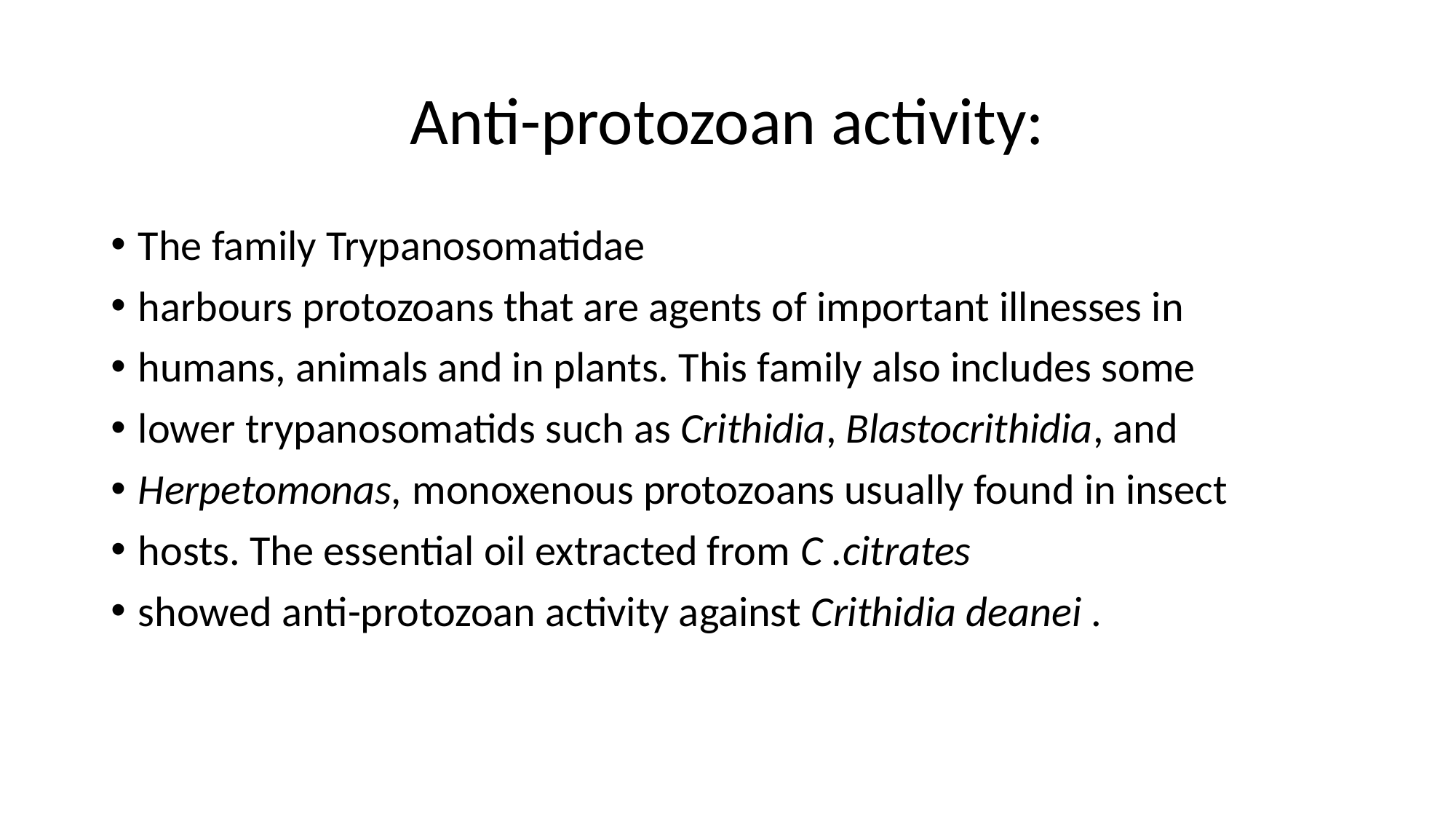

# Anti-protozoan activity:
The family Trypanosomatidae
harbours protozoans that are agents of important illnesses in
humans, animals and in plants. This family also includes some
lower trypanosomatids such as Crithidia, Blastocrithidia, and
Herpetomonas, monoxenous protozoans usually found in insect
hosts. The essential oil extracted from C .citrates
showed anti-protozoan activity against Crithidia deanei .